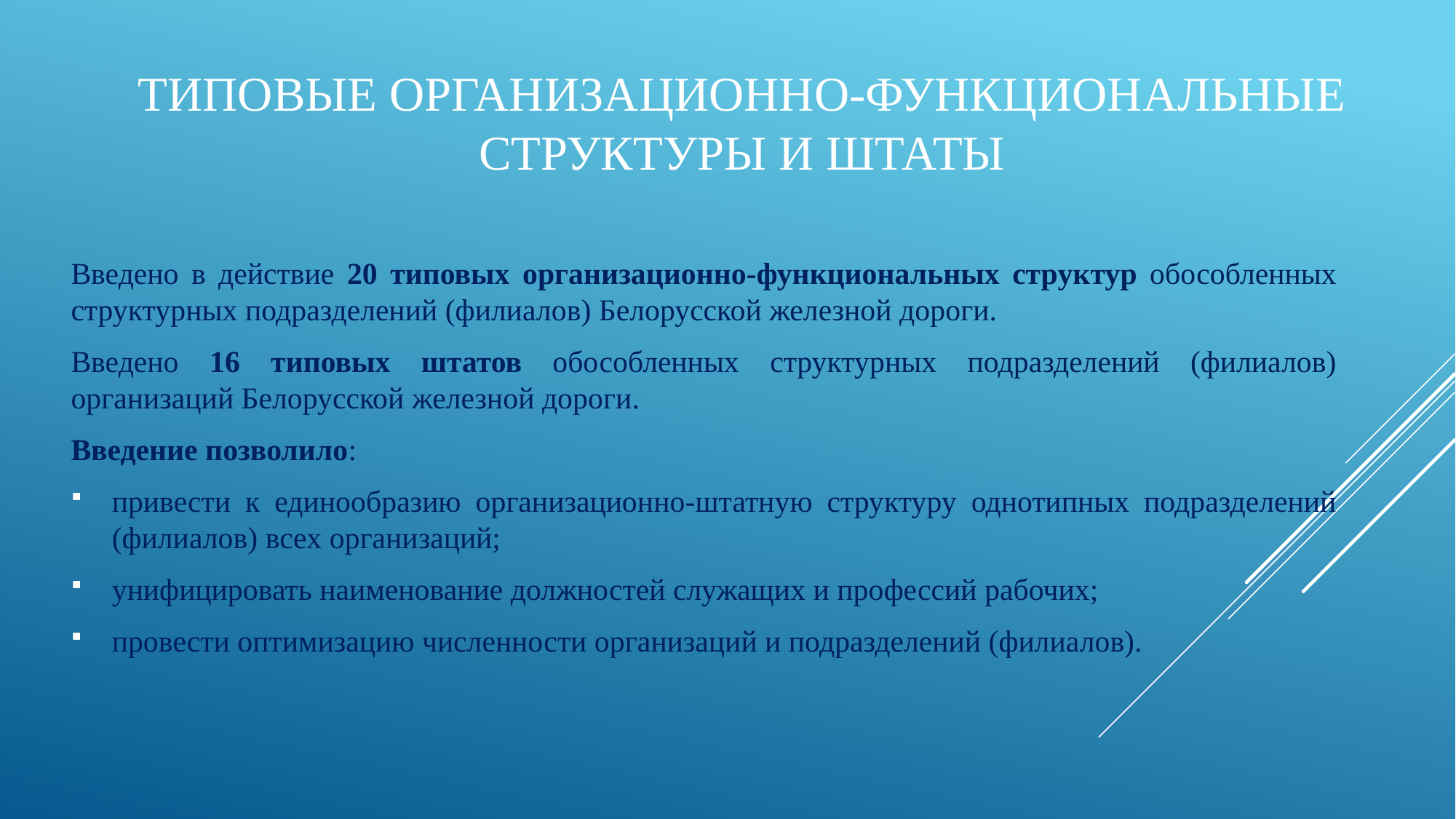

# Типовые Организационно-функциональные структуры и штаты
Введено в действие 20 типовых организационно-функциональных структур обособленных структурных подразделений (филиалов) Белорусской железной дороги.
Введено 16 типовых штатов обособленных структурных подразделений (филиалов) организаций Белорусской железной дороги.
Введение позволило:
привести к единообразию организационно-штатную структуру однотипных подразделений (филиалов) всех организаций;
унифицировать наименование должностей служащих и профессий рабочих;
провести оптимизацию численности организаций и подразделений (филиалов).